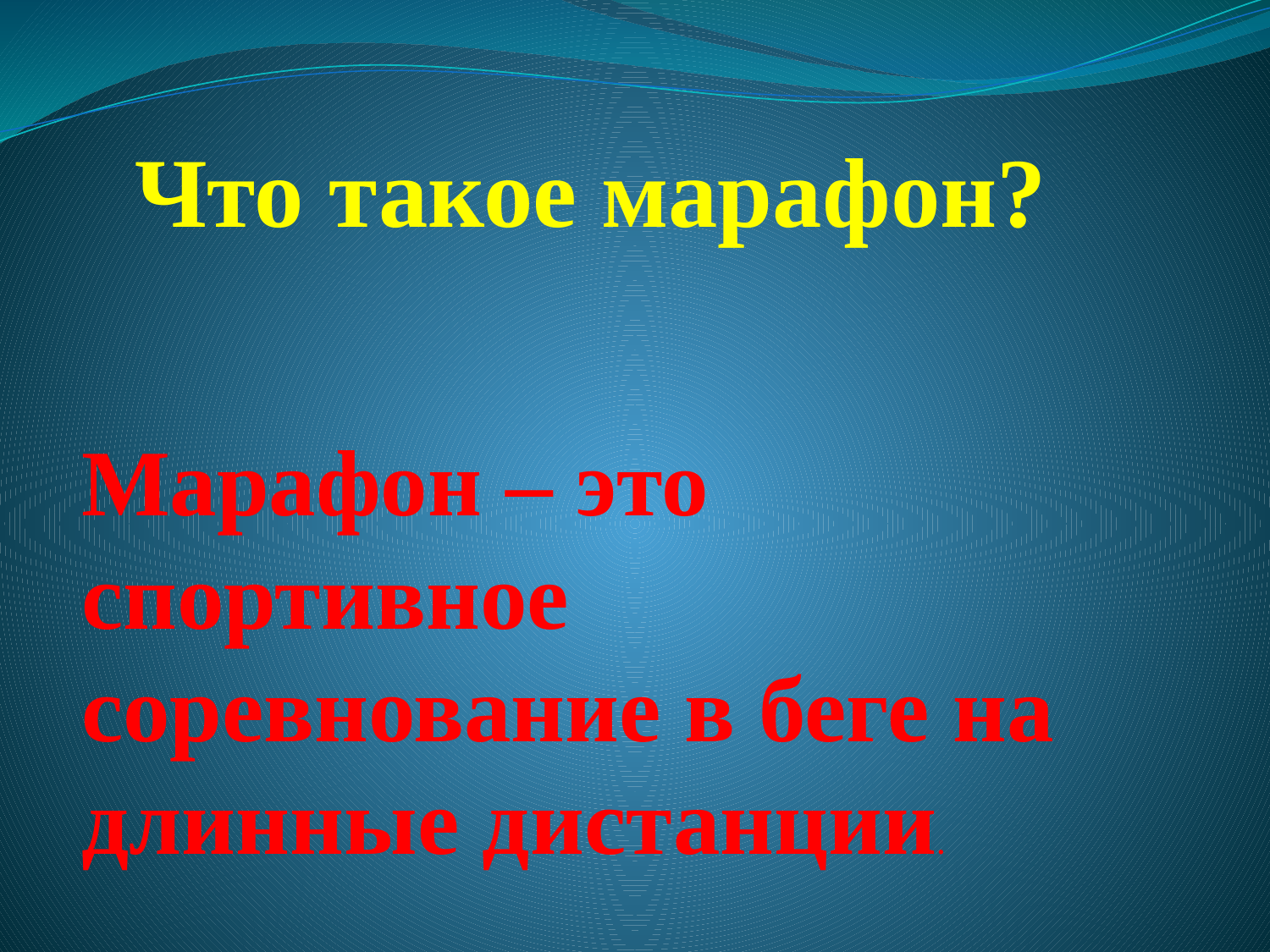

# Что такое марафон?
Марафон – это спортивное соревнование в беге на длинные дистанции.